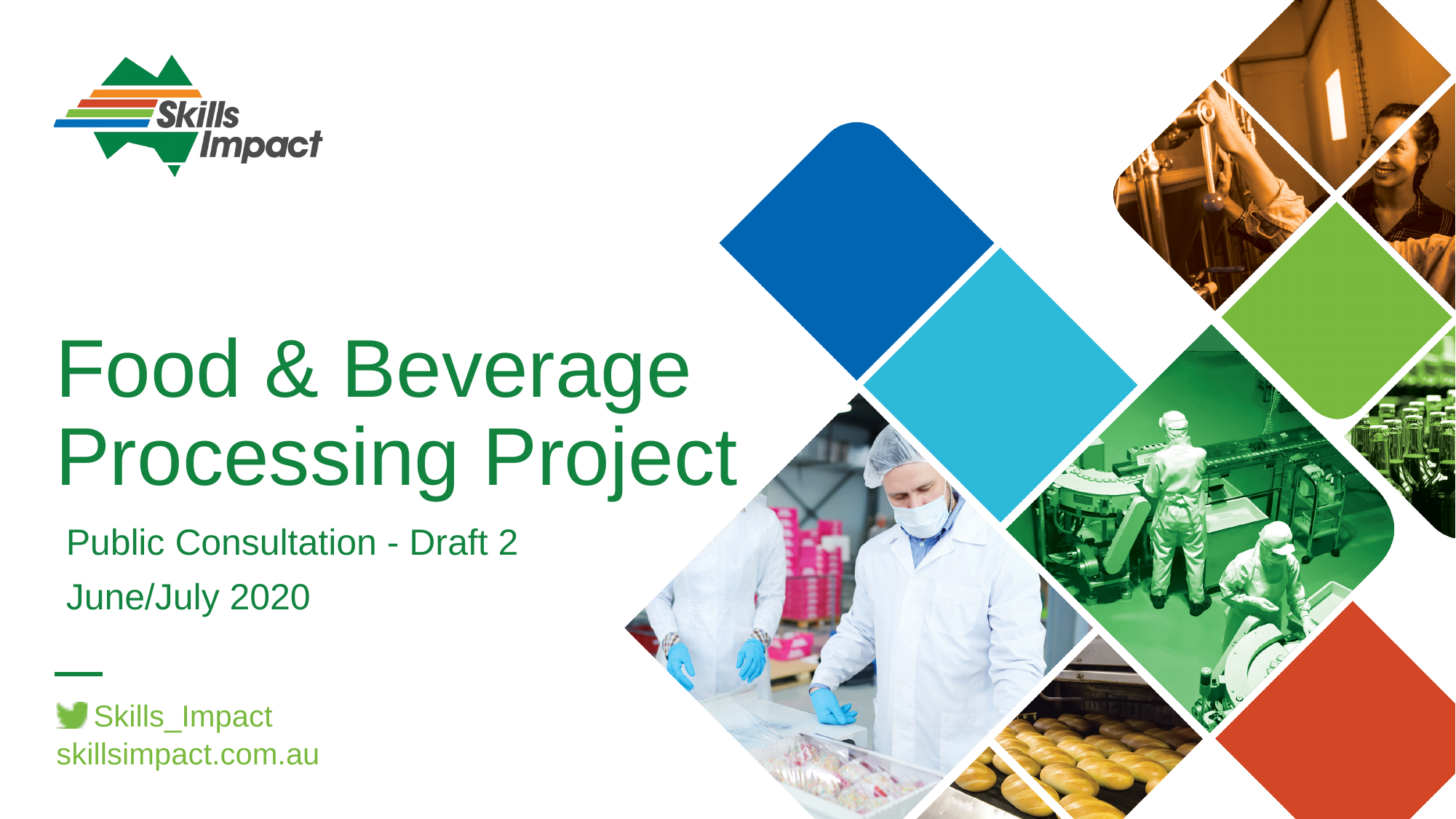

# Food & Beverage Processing Project
Public Consultation - Draft 2
June/July 2020